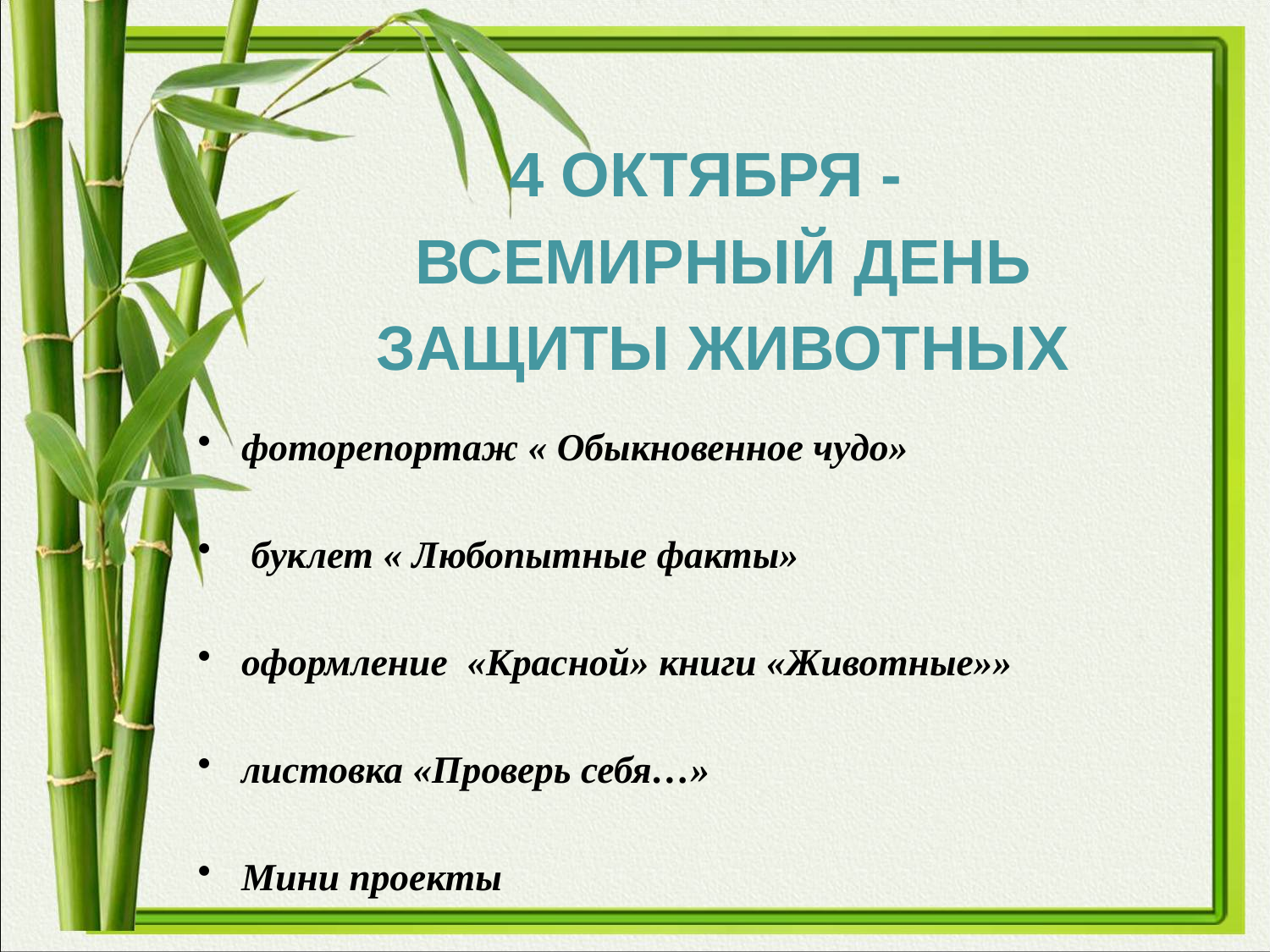

# 4 октября - Всемирный День защиты животных
фоторепортаж « Обыкновенное чудо»

 буклет « Любопытные факты»

оформление  «Красной» книги «Животные»»

листовка «Проверь себя…»

Мини проекты